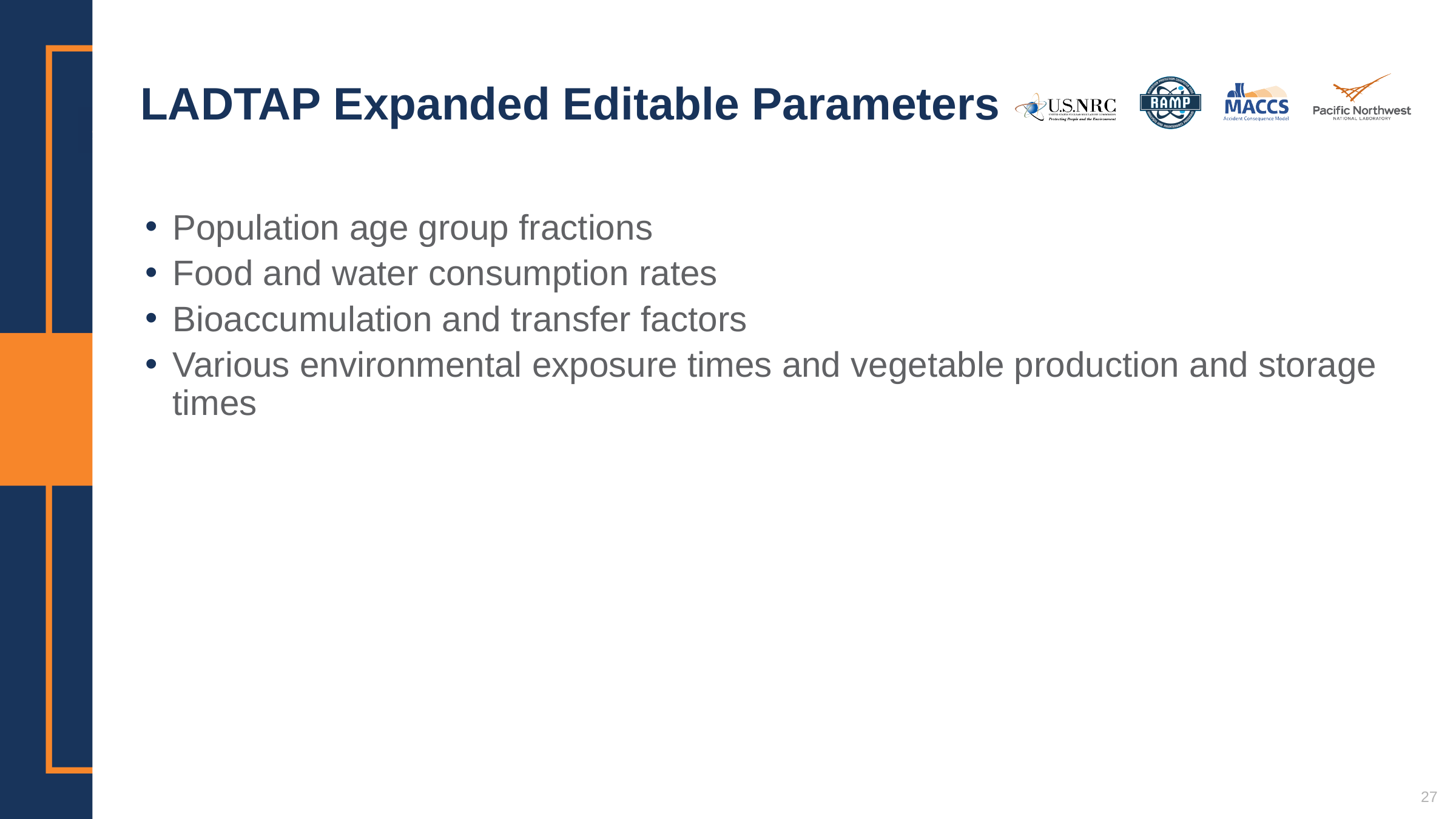

# LADTAP Expanded Editable Parameters
Population age group fractions
Food and water consumption rates
Bioaccumulation and transfer factors
Various environmental exposure times and vegetable production and storage times
27